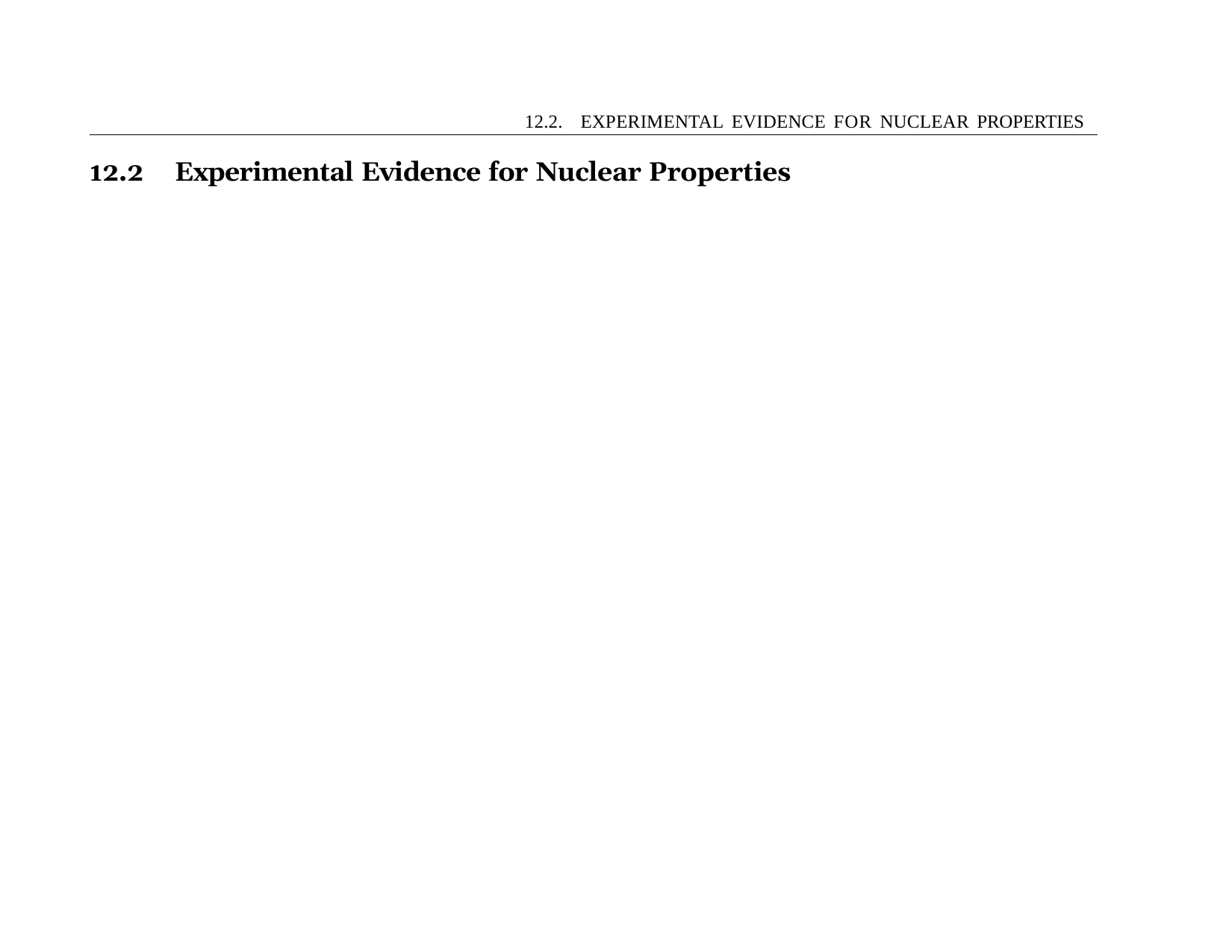

12.2.  EXPERIMENTAL EVIDENCE FOR NUCLEAR PROPERTIES

12.2	Experimental Evidence for Nuclear Properties